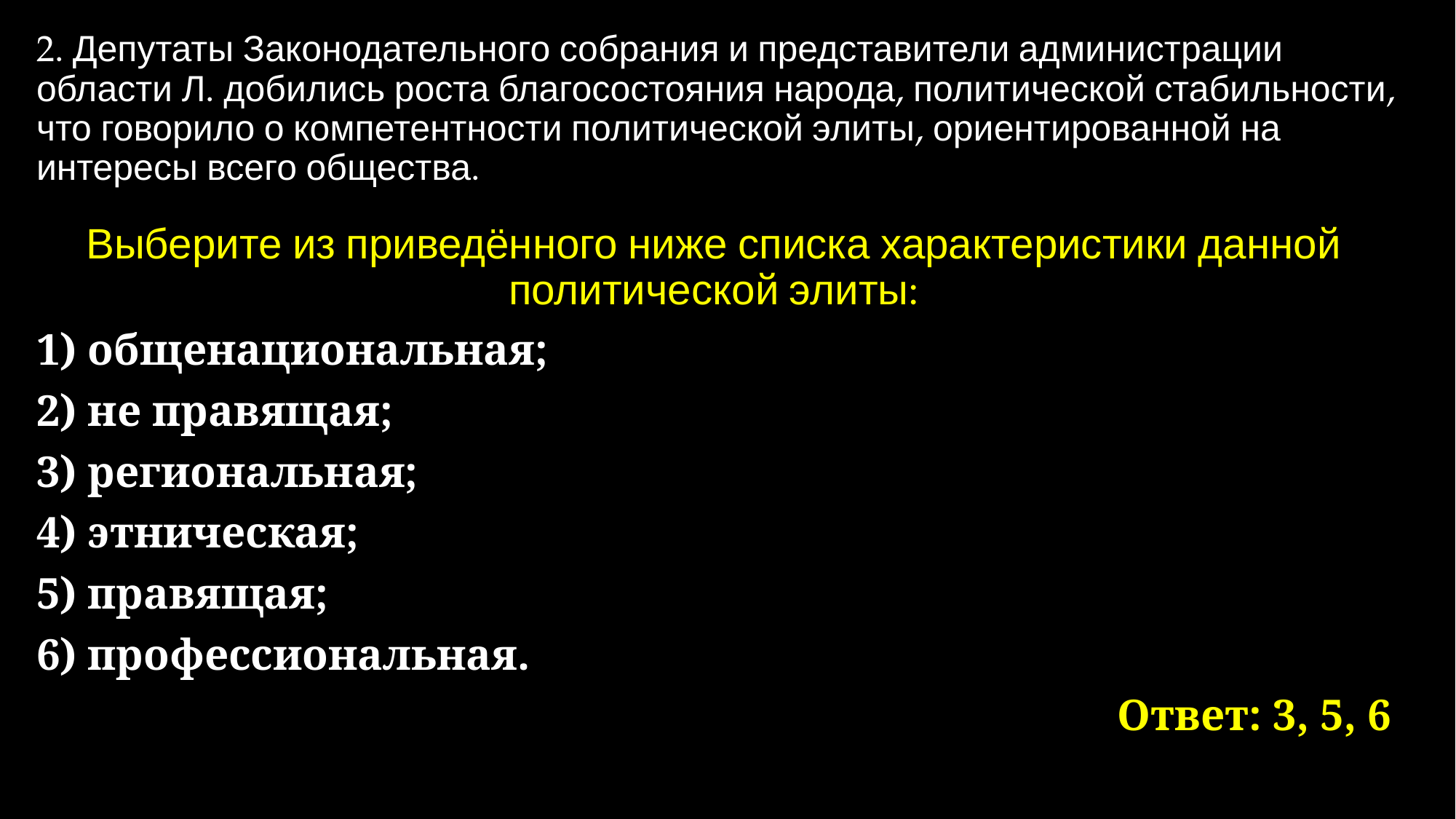

# 2. Депутаты Законодательного собрания и представители администрации области Л. добились роста благосостояния народа, политической стабильности, что говорило о компетентности политической элиты, ориентированной на интересы всего общества.
Выберите из приведённого ниже списка характеристики данной политической элиты:
1) общенациональная;
2) не правящая;
3) региональная;
4) этническая;
5) правящая;
6) профессиональная.
Ответ: 3, 5, 6